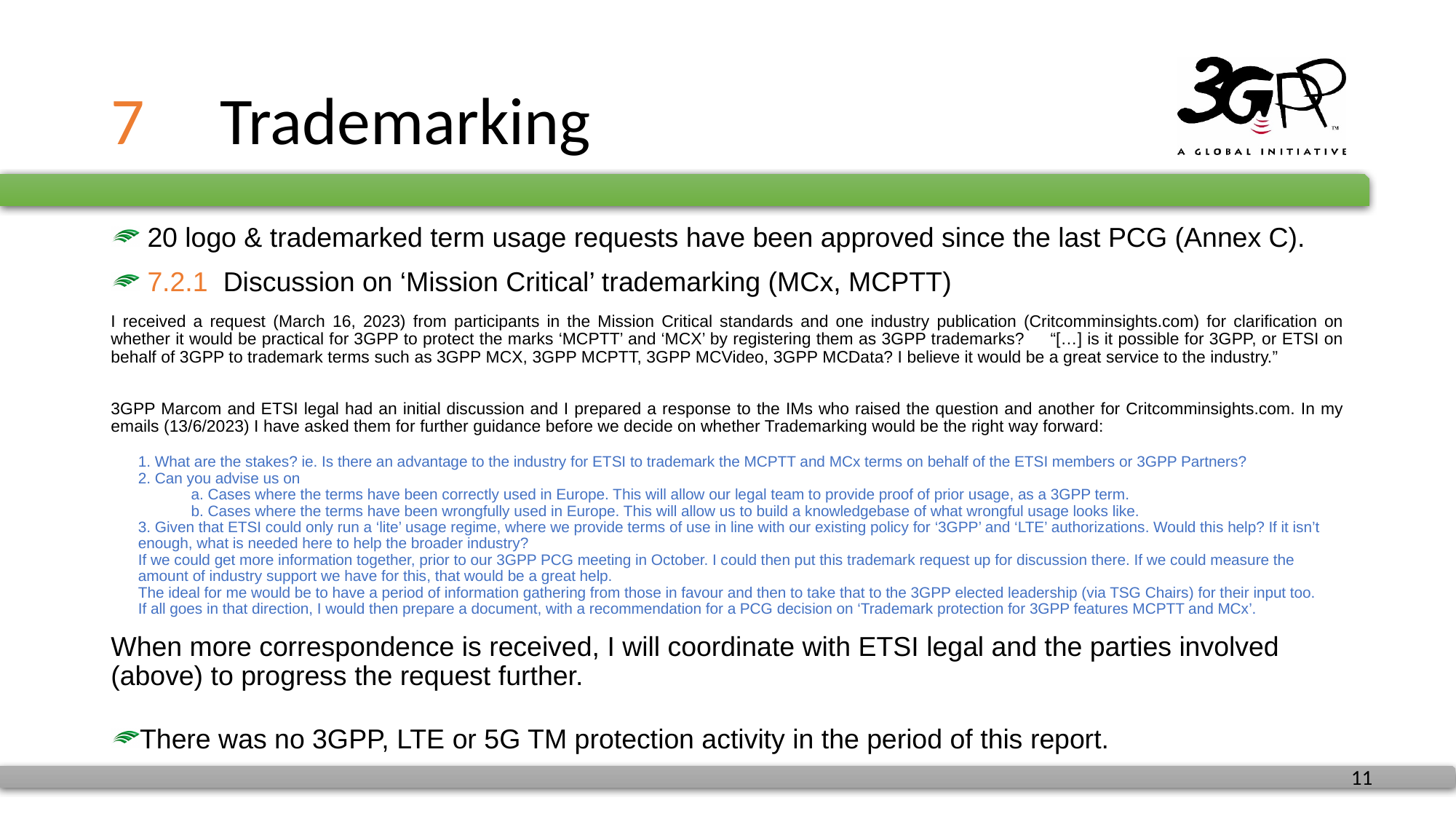

# 7 	Trademarking
 20 logo & trademarked term usage requests have been approved since the last PCG (Annex C).
 7.2.1  Discussion on ‘Mission Critical’ trademarking (MCx, MCPTT)
I received a request (March 16, 2023) from participants in the Mission Critical standards and one industry publication (Critcomminsights.com) for clarification on whether it would be practical for 3GPP to protect the marks ‘MCPTT’ and ‘MCX’ by registering them as 3GPP trademarks?     “[…] is it possible for 3GPP, or ETSI on behalf of 3GPP to trademark terms such as 3GPP MCX, 3GPP MCPTT, 3GPP MCVideo, 3GPP MCData? I believe it would be a great service to the industry.”
3GPP Marcom and ETSI legal had an initial discussion and I prepared a response to the IMs who raised the question and another for Critcomminsights.com. In my emails (13/6/2023) I have asked them for further guidance before we decide on whether Trademarking would be the right way forward:
1. What are the stakes? ie. Is there an advantage to the industry for ETSI to trademark the MCPTT and MCx terms on behalf of the ETSI members or 3GPP Partners?
2. Can you advise us on
a. Cases where the terms have been correctly used in Europe. This will allow our legal team to provide proof of prior usage, as a 3GPP term.
b. Cases where the terms have been wrongfully used in Europe. This will allow us to build a knowledgebase of what wrongful usage looks like.
3. Given that ETSI could only run a ‘lite’ usage regime, where we provide terms of use in line with our existing policy for ‘3GPP’ and ‘LTE’ authorizations. Would this help? If it isn’t enough, what is needed here to help the broader industry?
If we could get more information together, prior to our 3GPP PCG meeting in October. I could then put this trademark request up for discussion there. If we could measure the amount of industry support we have for this, that would be a great help.
The ideal for me would be to have a period of information gathering from those in favour and then to take that to the 3GPP elected leadership (via TSG Chairs) for their input too.
If all goes in that direction, I would then prepare a document, with a recommendation for a PCG decision on ‘Trademark protection for 3GPP features MCPTT and MCx’.
When more correspondence is received, I will coordinate with ETSI legal and the parties involved (above) to progress the request further.
There was no 3GPP, LTE or 5G TM protection activity in the period of this report.